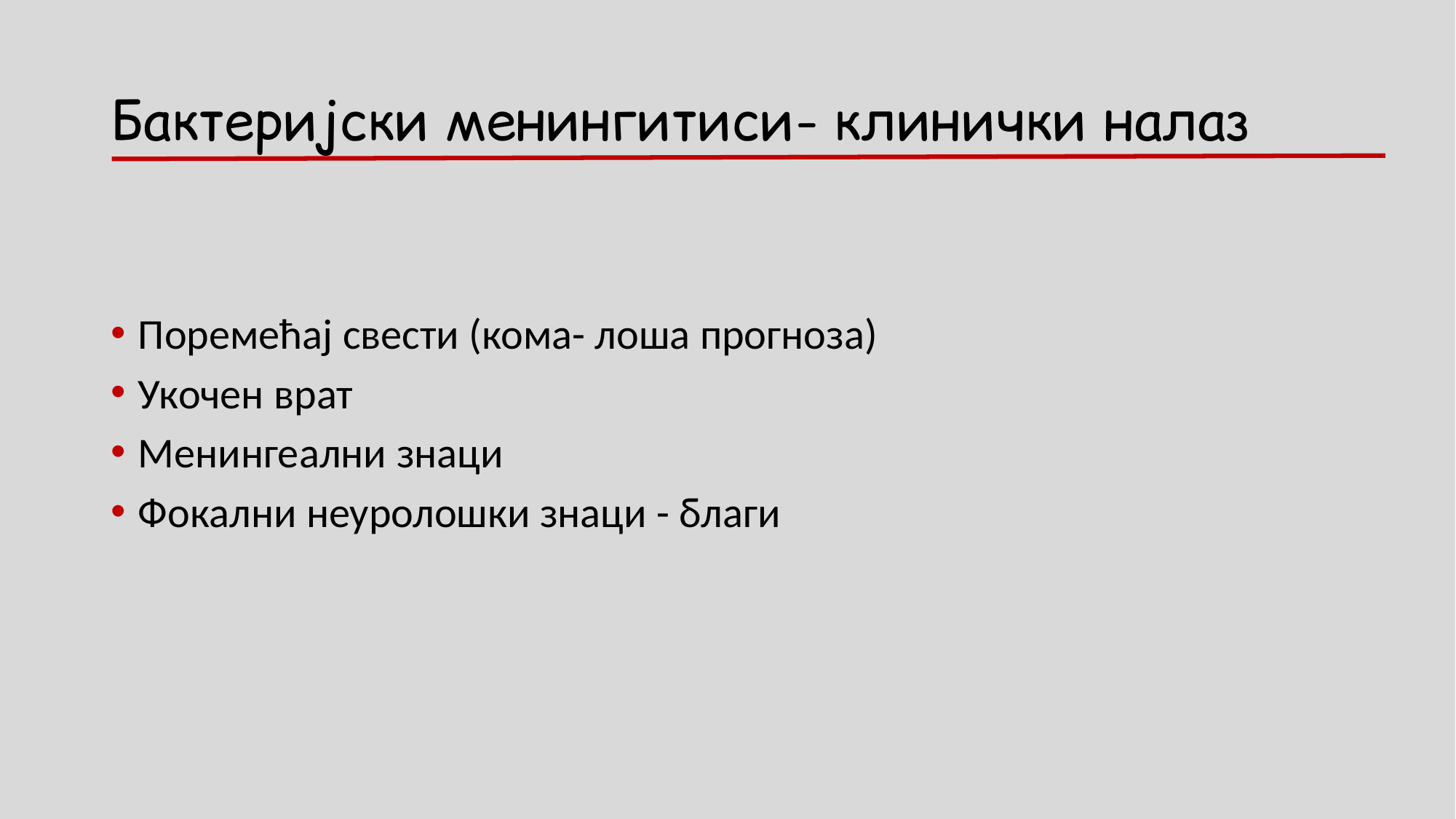

# Бактеријски менингитиси- клинички налаз
Поремећај свести (кома- лоша прогноза)
Укочен врат
Менингеални знаци
Фокални неуролошки знаци - благи